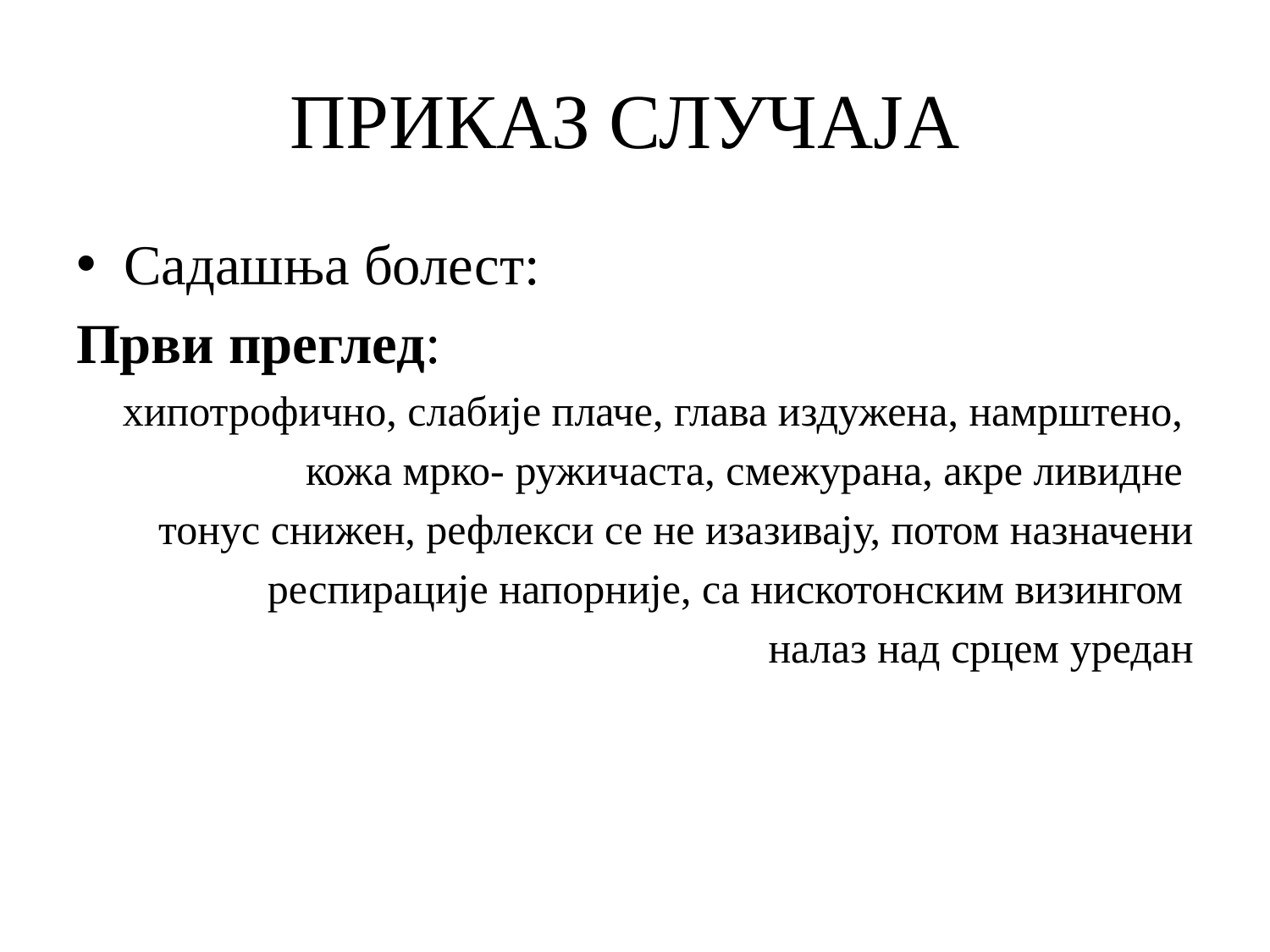

# ПРИКАЗ СЛУЧАЈА
Садашња болест:
Први преглед:
хипотрофично, слабије плаче, глава издужена, намрштено,
кожа мрко- ружичаста, смежурана, акре ливидне
тонус снижен, рефлекси се не изазивају, потом назначени
респирације напорније, са нискотонским визингом
налаз над срцем уредан